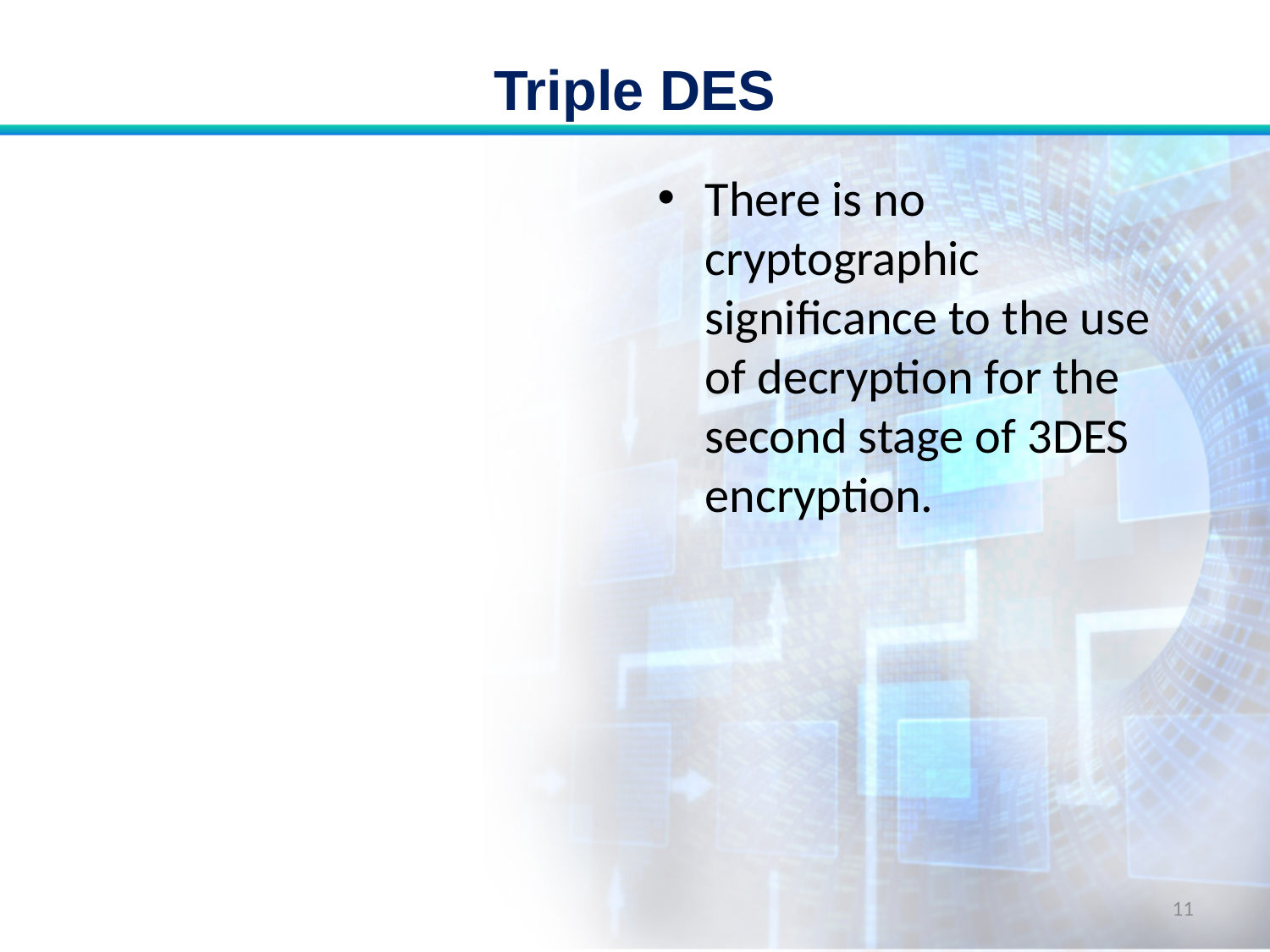

# Triple DES
There is no cryptographic significance to the use of decryption for the second stage of 3DES encryption.
11